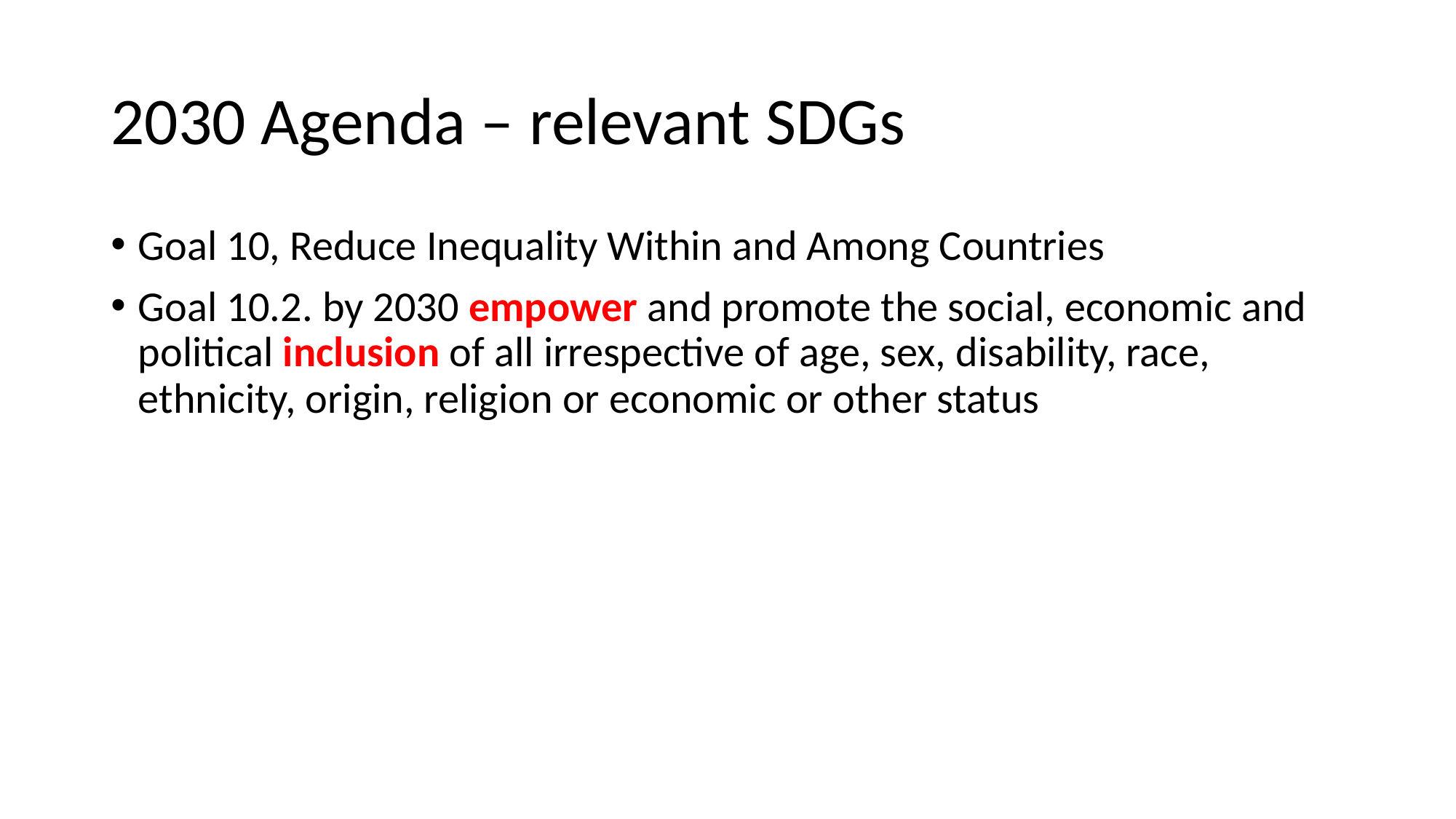

# 2030 Agenda – relevant SDGs
Goal 10, Reduce Inequality Within and Among Countries
Goal 10.2. by 2030 empower and promote the social, economic and political inclusion of all irrespective of age, sex, disability, race, ethnicity, origin, religion or economic or other status